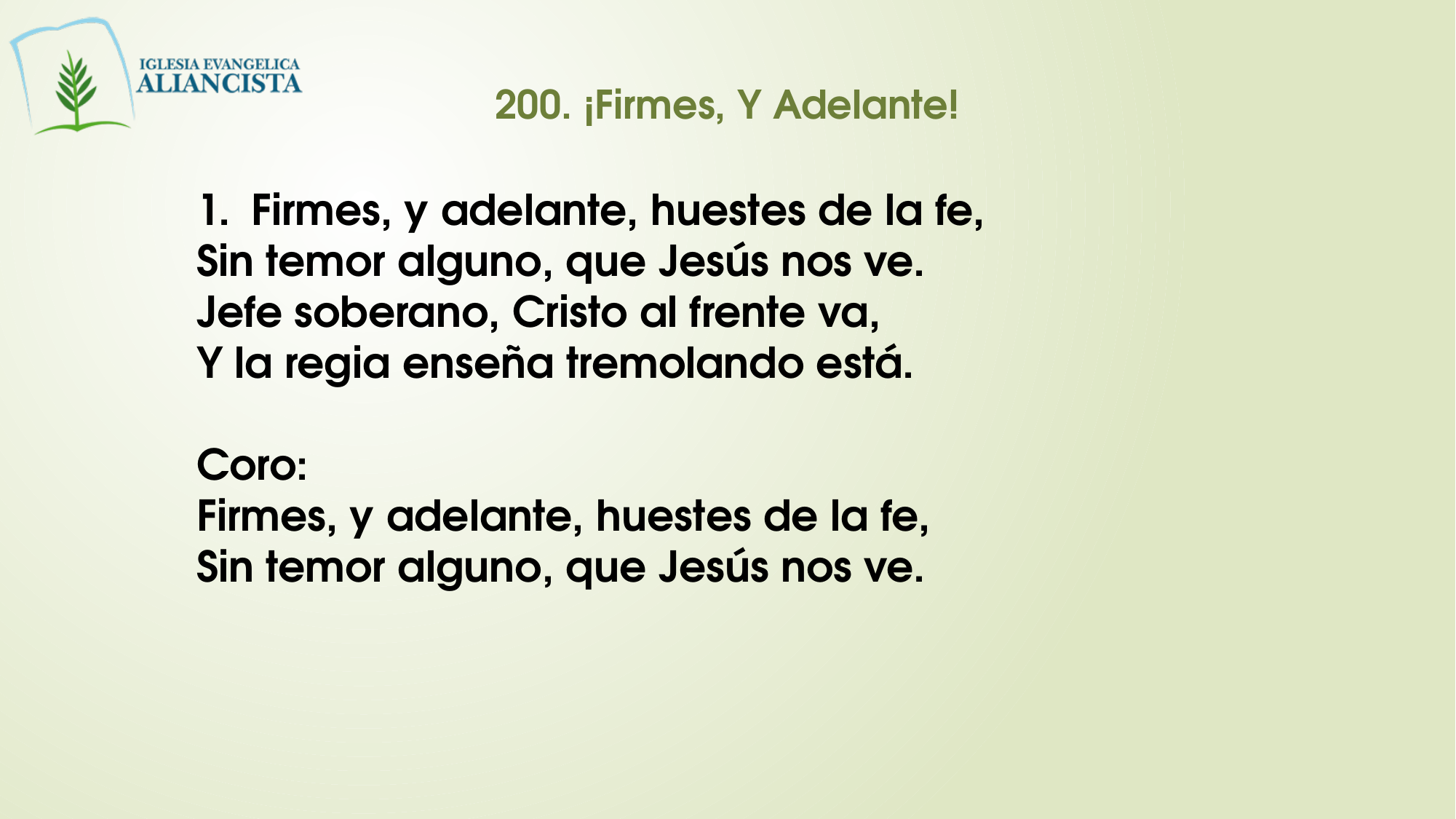

200. ¡Firmes, Y Adelante!
Firmes, y adelante, huestes de la fe,
Sin temor alguno, que Jesús nos ve.
Jefe soberano, Cristo al frente va,
Y la regia enseña tremolando está.

Coro:
Firmes, y adelante, huestes de la fe,
Sin temor alguno, que Jesús nos ve.